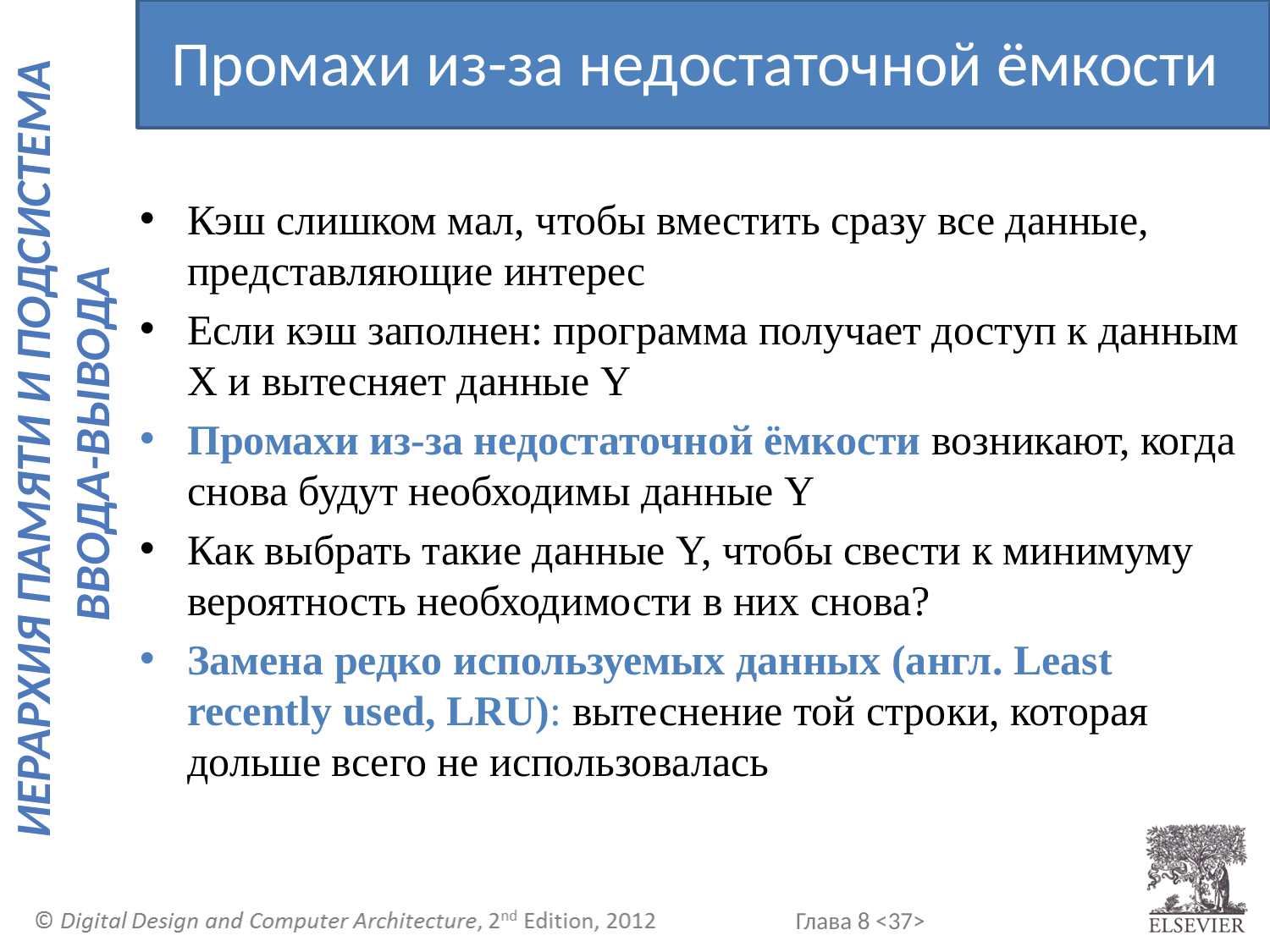

Промахи из-за недостаточной ёмкости
Кэш слишком мал, чтобы вместить сразу все данные, представляющие интерес
Если кэш заполнен: программа получает доступ к данным X и вытесняет данные Y
Промахи из-за недостаточной ёмкости возникают, когда снова будут необходимы данные Y
Как выбрать такие данные Y, чтобы свести к минимуму вероятность необходимости в них снова?
Замена редко используемых данных (англ. Least recently used, LRU): вытеснение той строки, которая дольше всего не использовалась